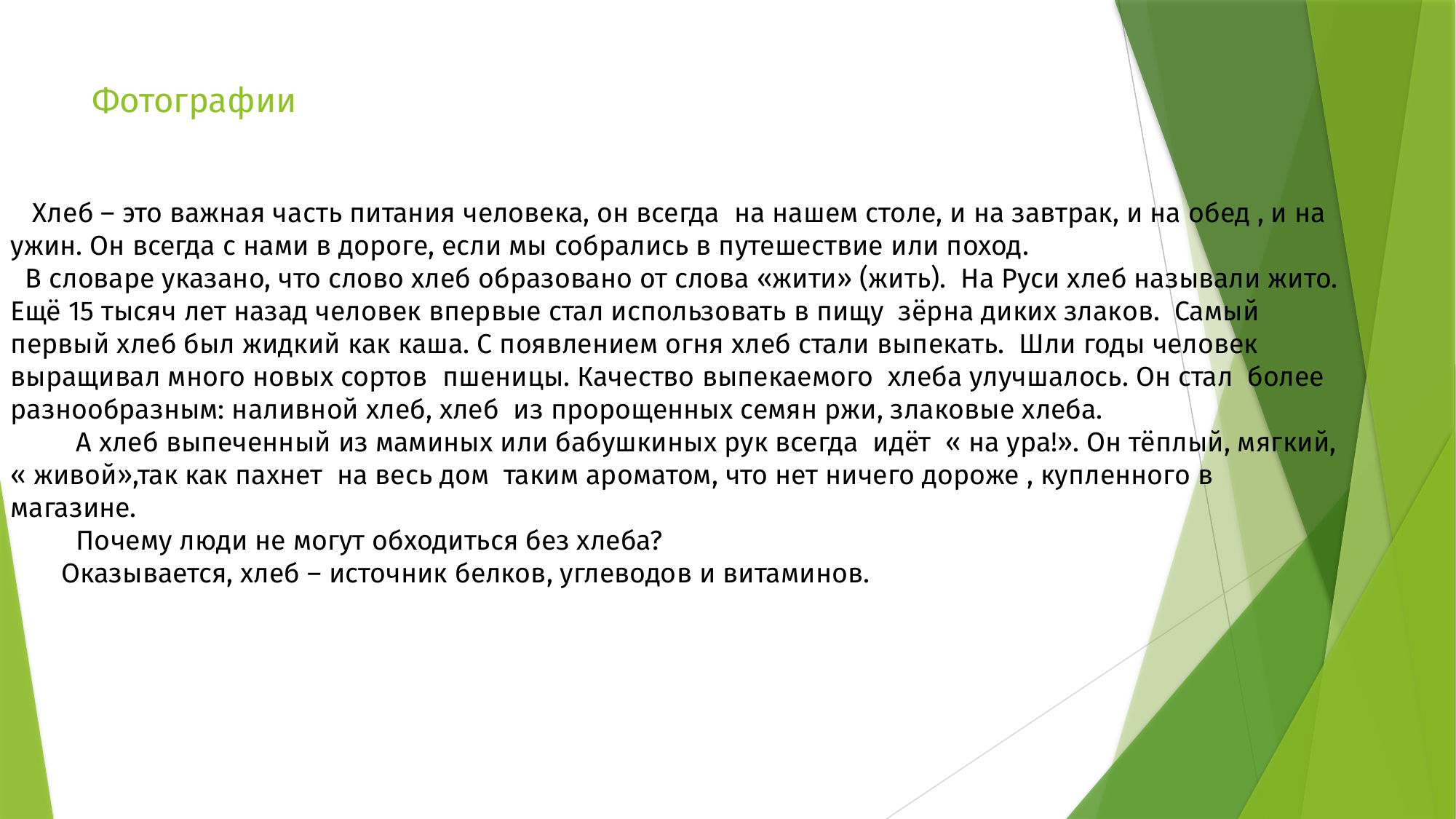

# Фотографии

   Хлеб – это важная часть питания человека, он всегда  на нашем столе, и на завтрак, и на обед , и на ужин. Он всегда с нами в дороге, если мы собрались в путешествие или поход.
  В словаре указано, что слово хлеб образовано от слова «жити» (жить).  На Руси хлеб называли жито. Ещё 15 тысяч лет назад человек впервые стал использовать в пищу  зёрна диких злаков.  Самый первый хлеб был жидкий как каша. С появлением огня хлеб стали выпекать.  Шли годы человек выращивал много новых сортов  пшеницы. Качество выпекаемого  хлеба улучшалось. Он стал  более разнообразным: наливной хлеб, хлеб  из пророщенных семян ржи, злаковые хлеба.
         А хлеб выпеченный из маминых или бабушкиных рук всегда  идёт  « на ура!». Он тёплый, мягкий, « живой»,так как пахнет  на весь дом  таким ароматом, что нет ничего дороже , купленного в магазине.
         Почему люди не могут обходиться без хлеба?
       Оказывается, хлеб – источник белков, углеводов и витаминов.